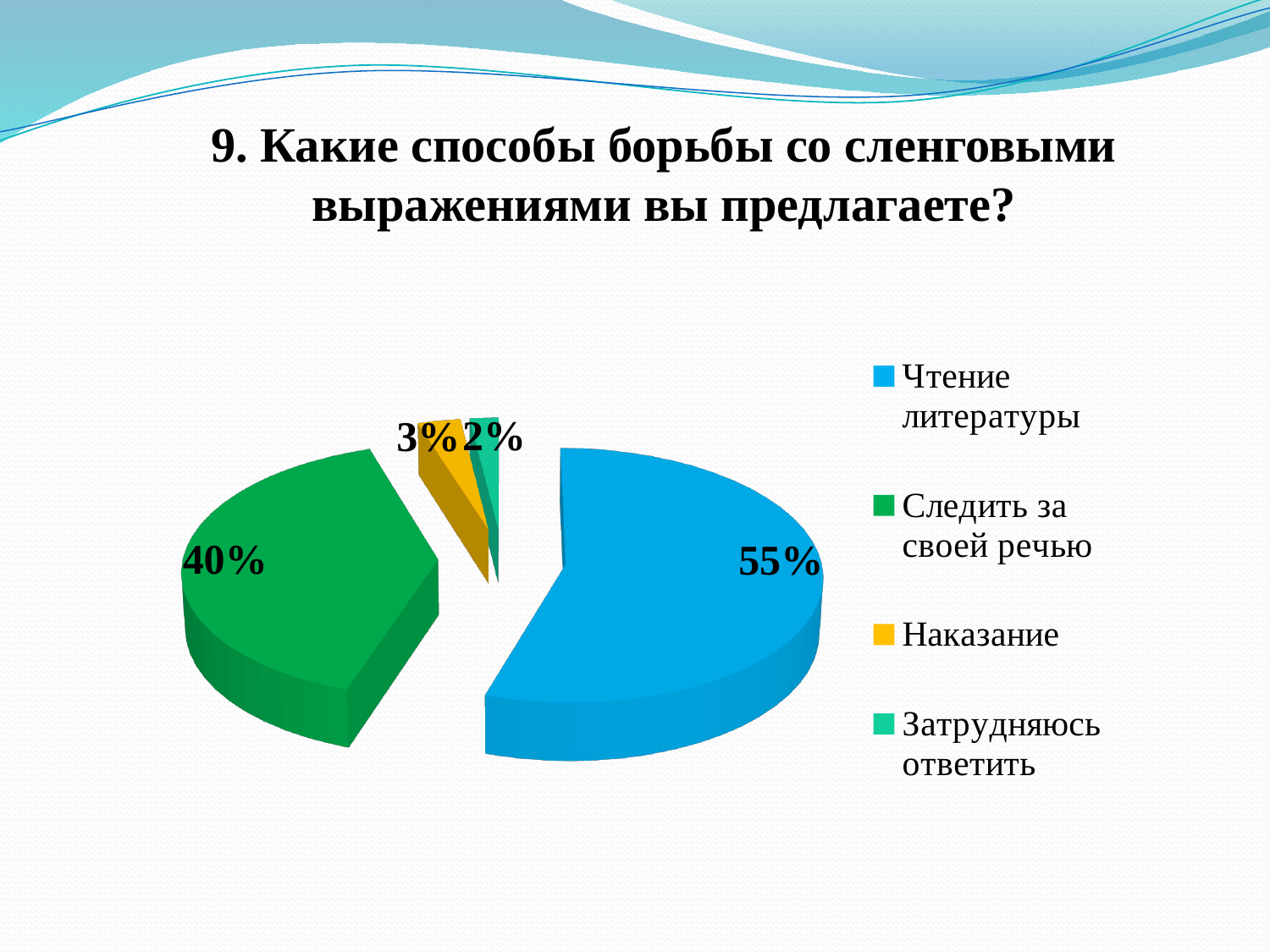

9. Какие способы борьбы со сленговыми выражениями вы предлагаете?

[unsupported chart]

[unsupported chart]